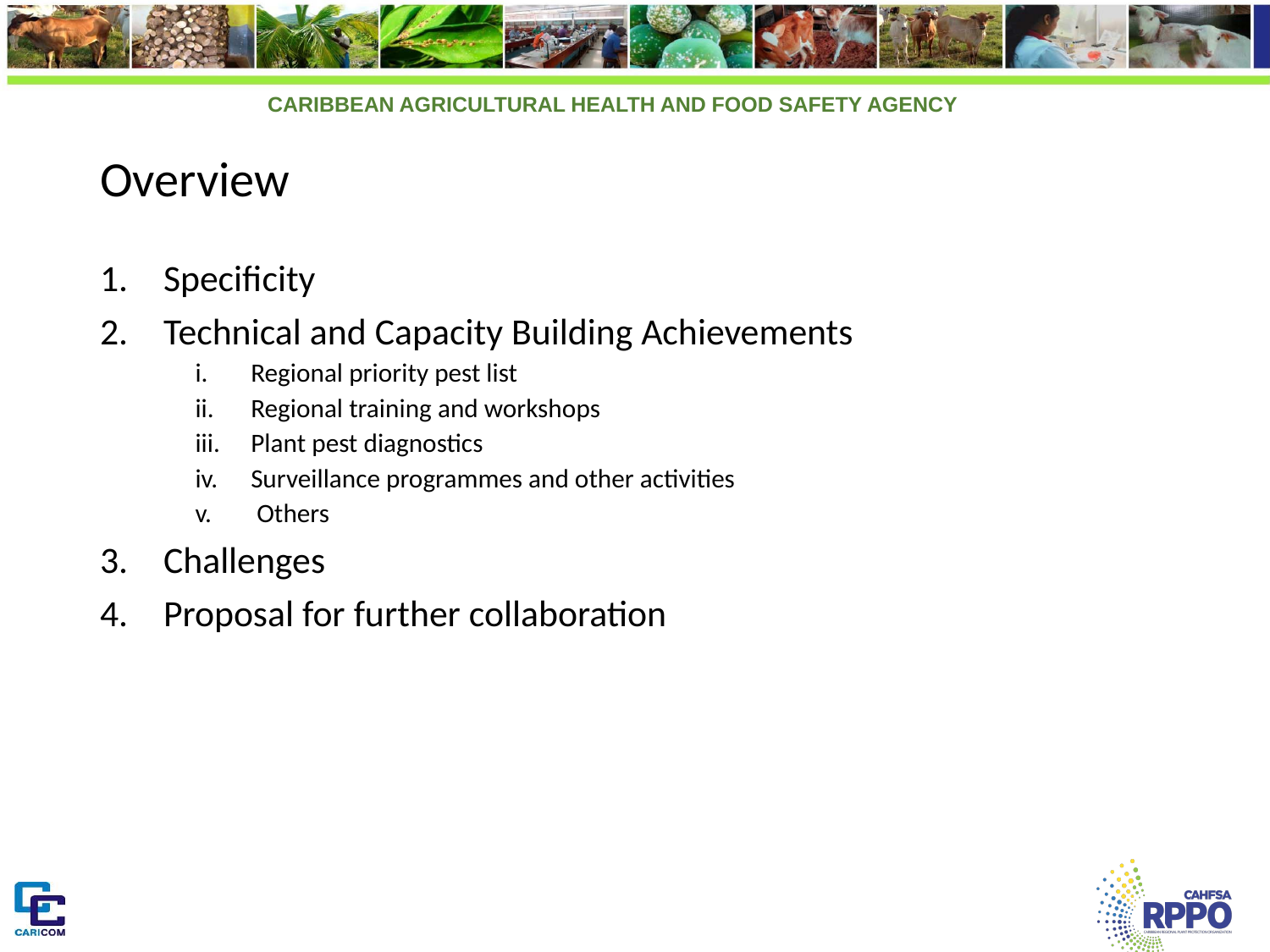

# Overview
Specificity
Technical and Capacity Building Achievements
Regional priority pest list
Regional training and workshops
Plant pest diagnostics
Surveillance programmes and other activities
 Others
Challenges
Proposal for further collaboration